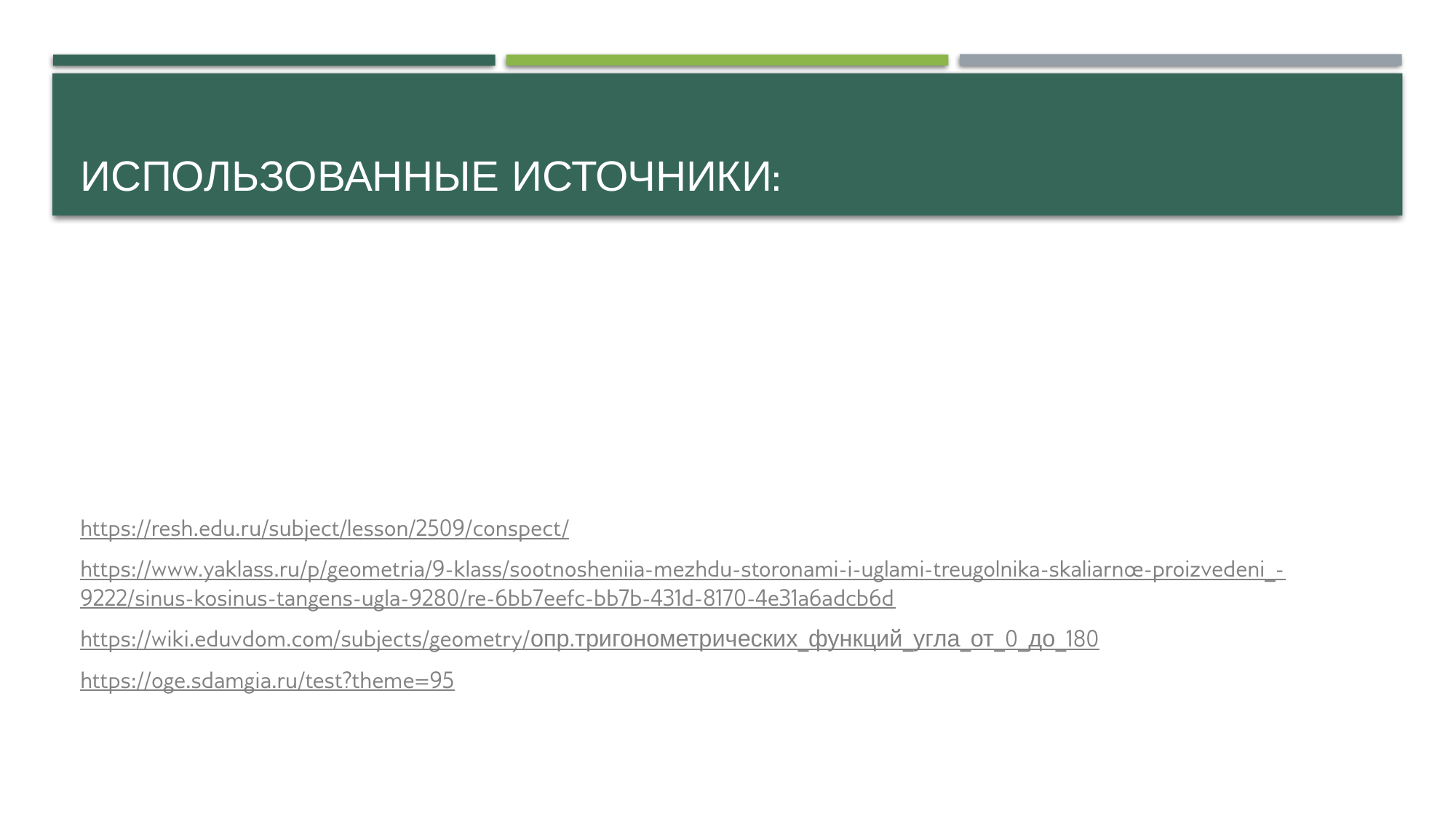

# Использованные источники:

https://resh.edu.ru/subject/lesson/2509/conspect/
https://www.yaklass.ru/p/geometria/9-klass/sootnosheniia-mezhdu-storonami-i-uglami-treugolnika-skaliarnoe-proizvedeni_-9222/sinus-kosinus-tangens-ugla-9280/re-6bb7eefc-bb7b-431d-8170-4e31a6adcb6d
https://wiki.eduvdom.com/subjects/geometry/опр.тригонометрических_функций_угла_от_0_до_180
https://oge.sdamgia.ru/test?theme=95